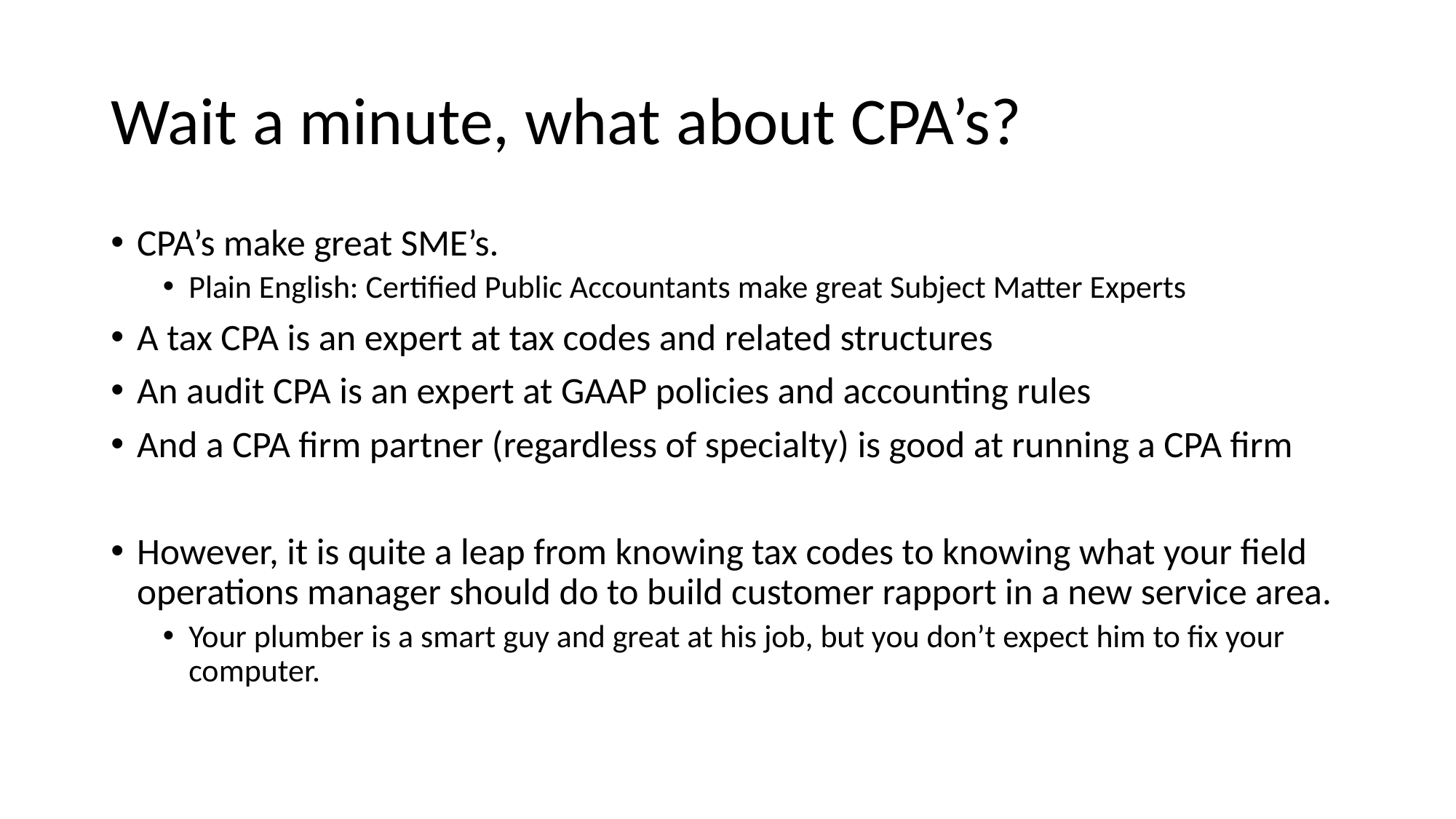

# Wait a minute, what about CPA’s?
CPA’s make great SME’s.
Plain English: Certified Public Accountants make great Subject Matter Experts
A tax CPA is an expert at tax codes and related structures
An audit CPA is an expert at GAAP policies and accounting rules
And a CPA firm partner (regardless of specialty) is good at running a CPA firm

However, it is quite a leap from knowing tax codes to knowing what your field operations manager should do to build customer rapport in a new service area.
Your plumber is a smart guy and great at his job, but you don’t expect him to fix your computer.